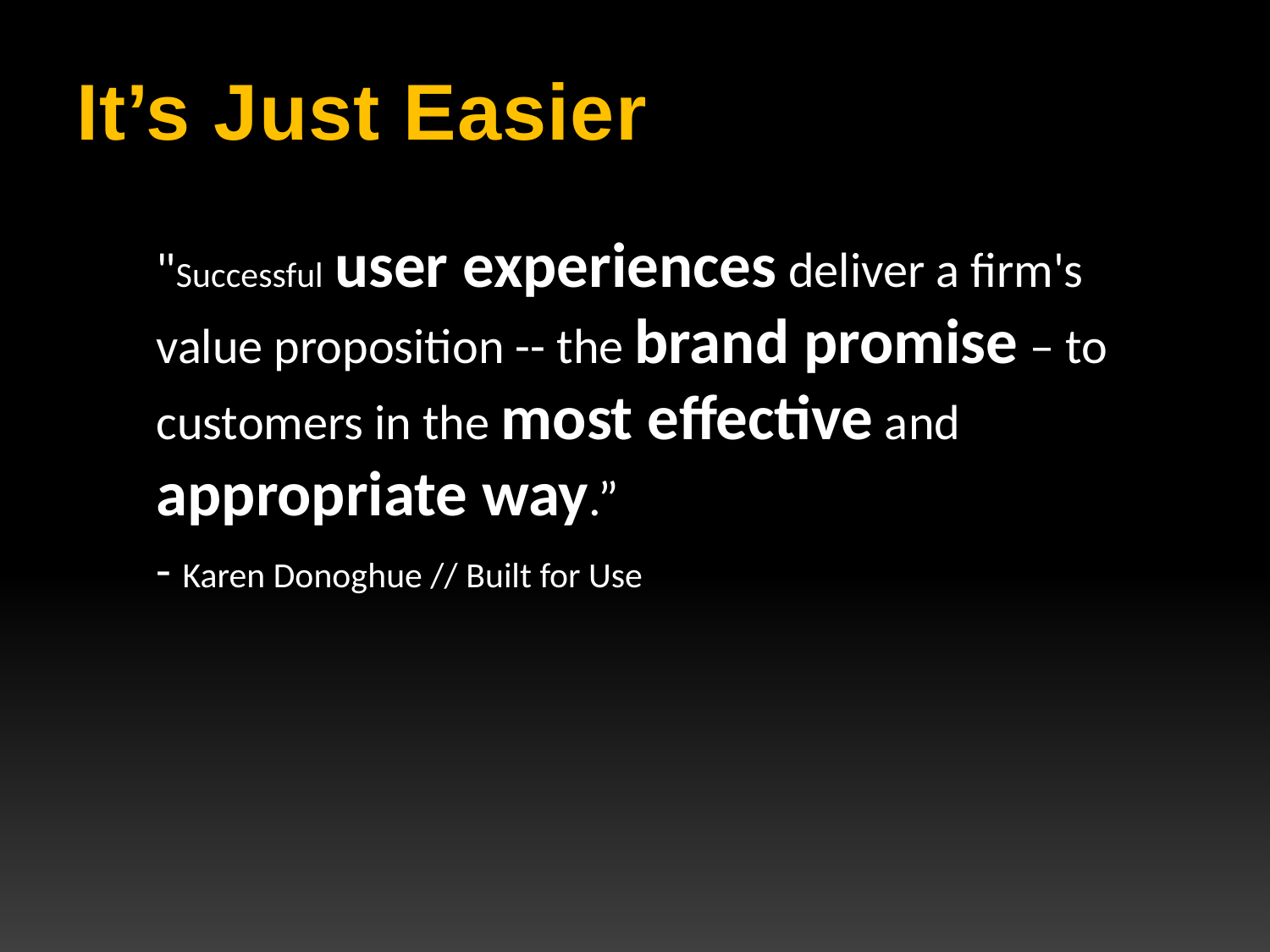

It’s Just Easier

"Successful user experiences deliver a firm's value proposition -- the brand promise – to customers in the most effective and appropriate way.”
	- Karen Donoghue // Built for Use